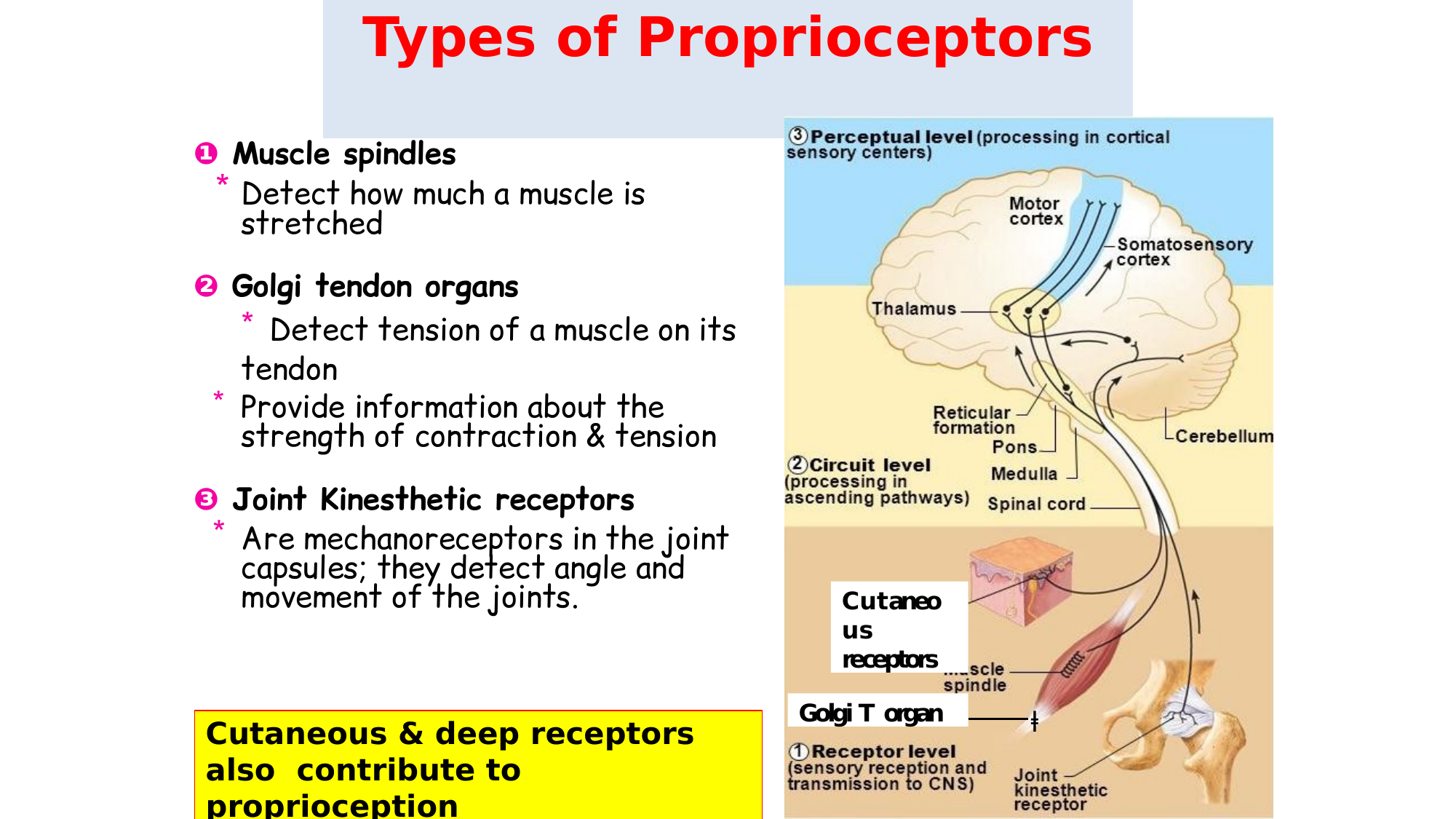

# Types of Proprioceptors

❶ Muscle spindles
Detect how much a muscle is  stretched
❷ Golgi tendon organs
Detect tension of a muscle on its
tendon
Provide information about the  strength of contraction & tension
❸ Joint Kinesthetic receptors
Are mechanoreceptors in the joint  capsules; they detect angle and  movement of the joints.
Cutaneous  receptors
Golgi T organ
ⱡ
Cutaneous & deep receptors also  contribute to proprioception